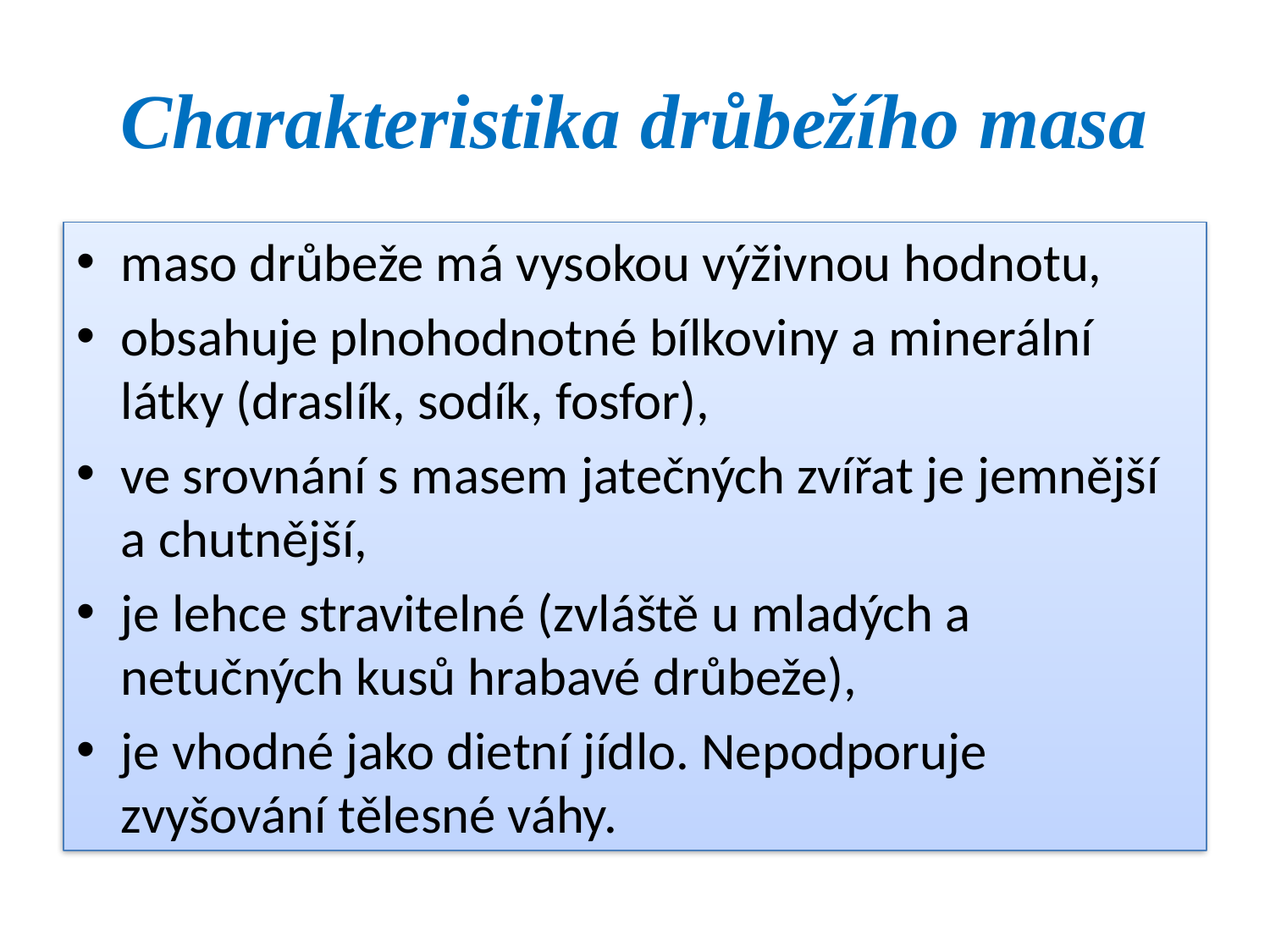

# Charakteristika drůbežího masa
maso drůbeže má vysokou výživnou hodnotu,
obsahuje plnohodnotné bílkoviny a minerální látky (draslík, sodík, fosfor),
ve srovnání s masem jatečných zvířat je jemnější a chutnější,
je lehce stravitelné (zvláště u mladých a netučných kusů hrabavé drůbeže),
je vhodné jako dietní jídlo. Nepodporuje zvyšování tělesné váhy.